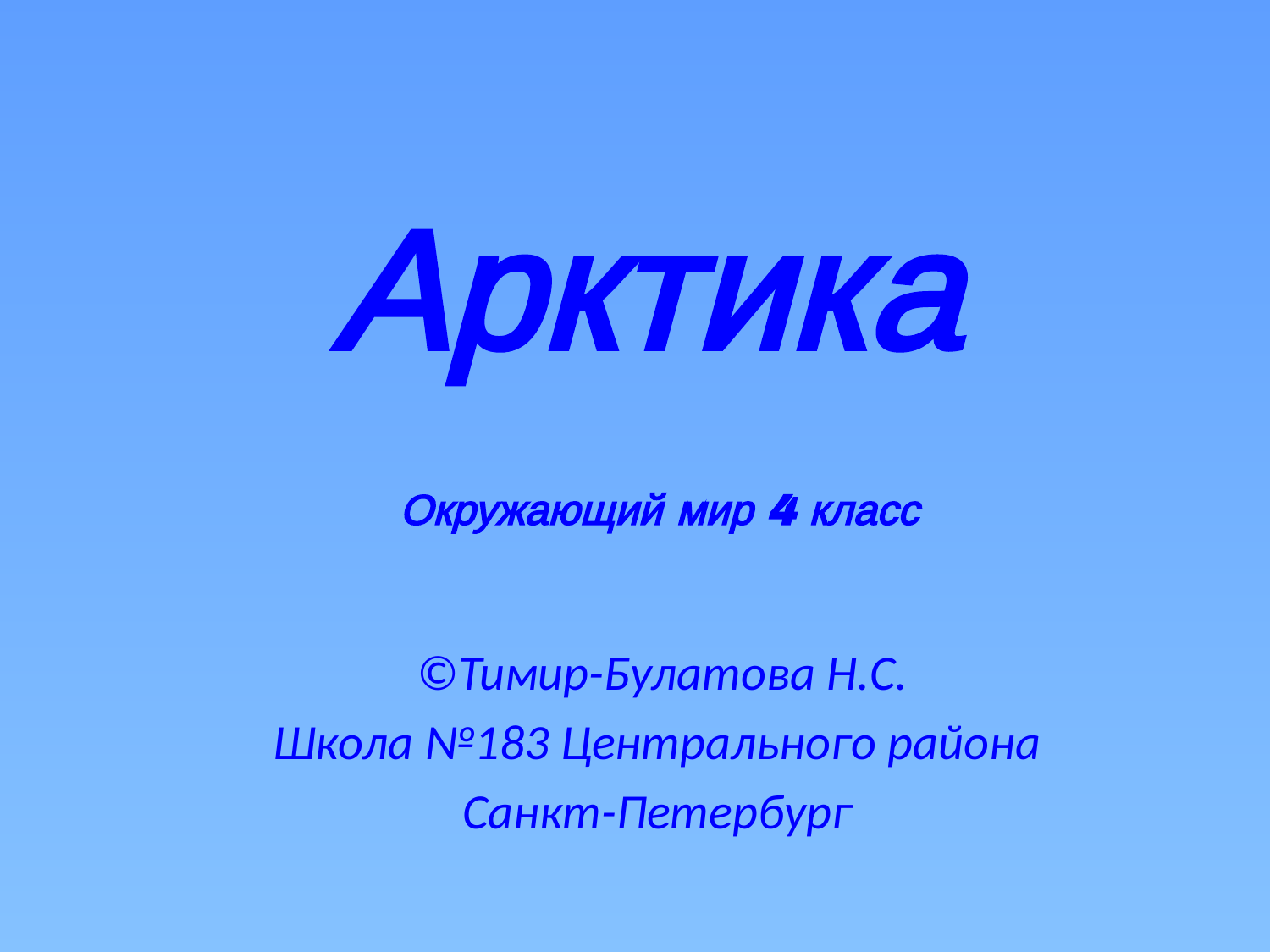

# Арктика
Окружающий мир 4 класс
©Тимир-Булатова Н.С.
Школа №183 Центрального района
Санкт-Петербург